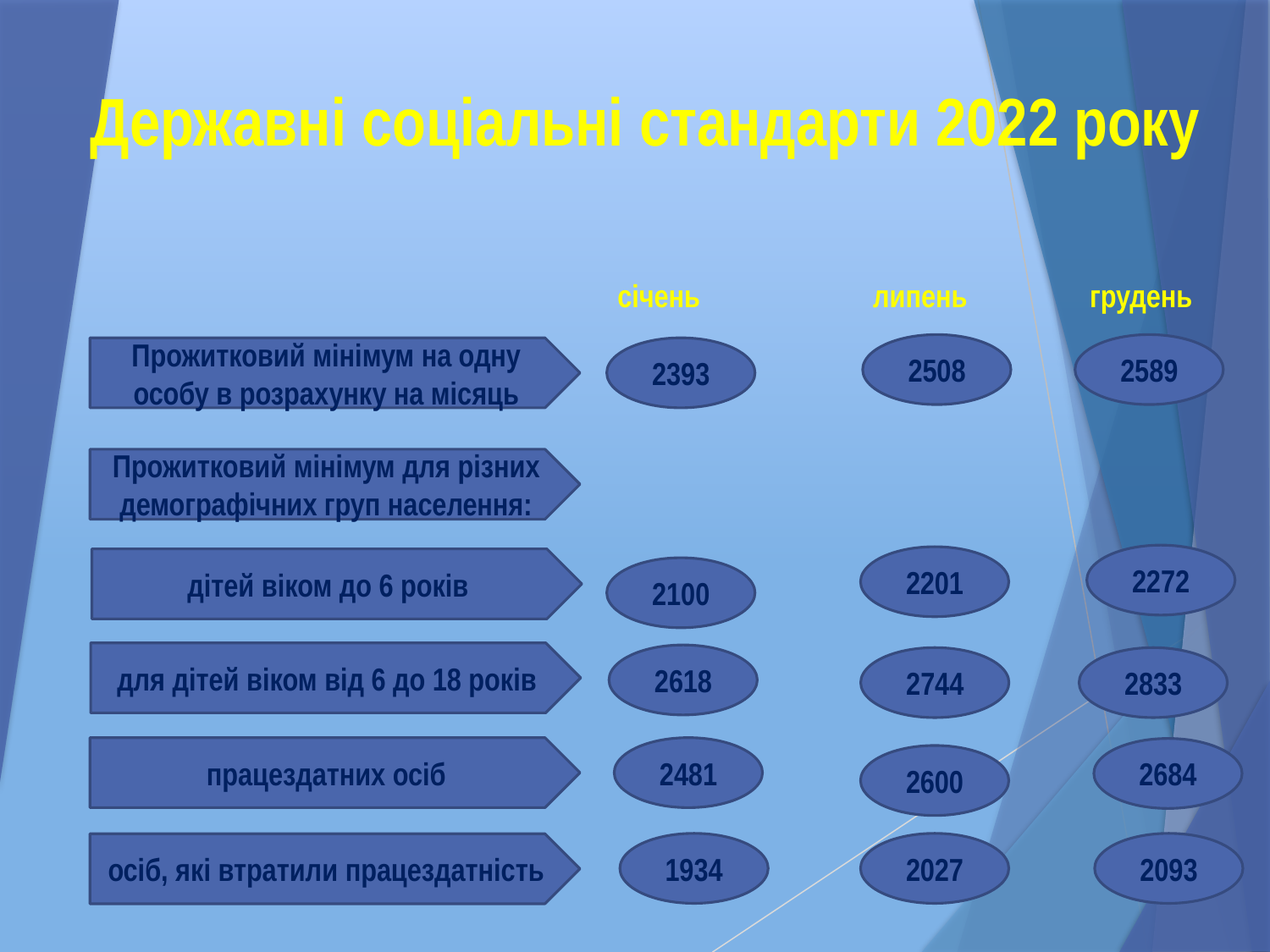

# Державні соціальні стандарти 2022 року
січень                        липень                 грудень
2508
2589
2393
Прожитковий мінімум на одну особу в розрахунку на місяць
Прожитковий мінімум для різних демографічних груп населення:
2272
2201
дітей віком до 6 років
2100
для дітей віком від 6 до 18 років
2618
2744
2833
2481
працездатних осіб
2684
2600
1934
2027
2093
осіб, які втратили працездатність